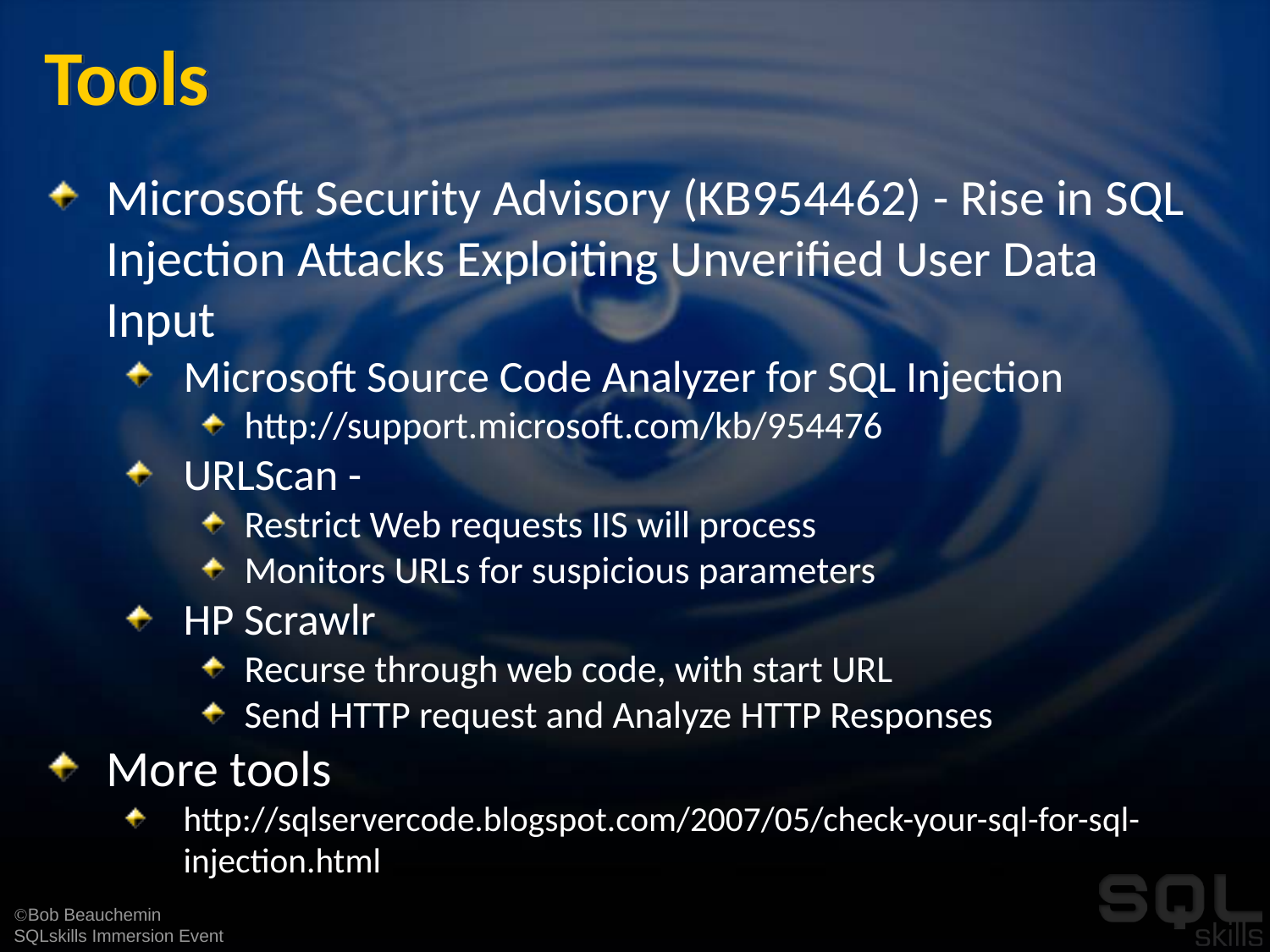

# Tools
Microsoft Security Advisory (KB954462) - Rise in SQL Injection Attacks Exploiting Unverified User Data Input
Microsoft Source Code Analyzer for SQL Injection
http://support.microsoft.com/kb/954476
URLScan -
Restrict Web requests IIS will process
Monitors URLs for suspicious parameters
HP Scrawlr
Recurse through web code, with start URL
Send HTTP request and Analyze HTTP Responses
More tools
http://sqlservercode.blogspot.com/2007/05/check-your-sql-for-sql-injection.html